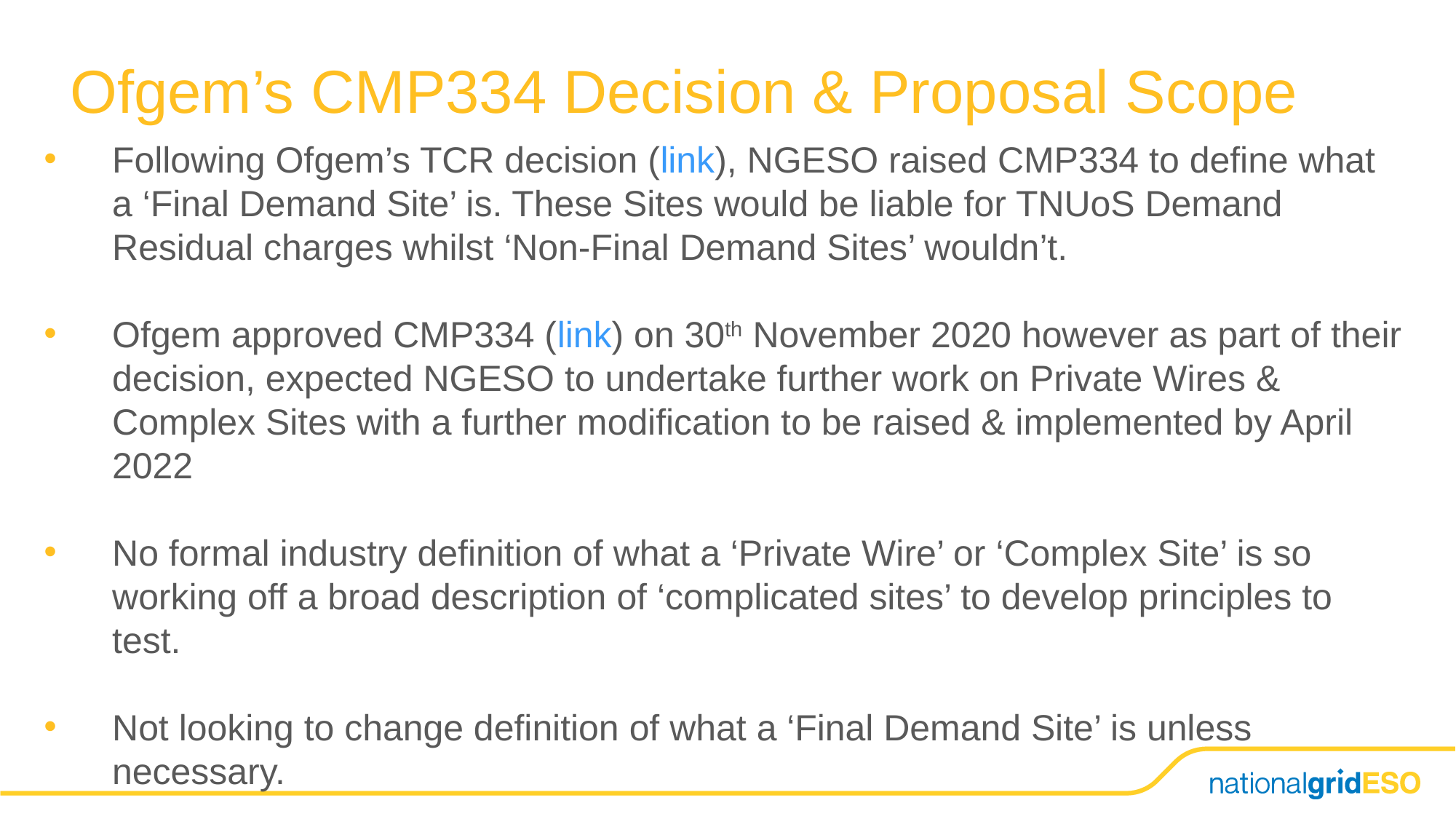

# Ofgem’s CMP334 Decision & Proposal Scope
Following Ofgem’s TCR decision (link), NGESO raised CMP334 to define what a ‘Final Demand Site’ is. These Sites would be liable for TNUoS Demand Residual charges whilst ‘Non-Final Demand Sites’ wouldn’t.

Ofgem approved CMP334 (link) on 30th November 2020 however as part of their decision, expected NGESO to undertake further work on Private Wires & Complex Sites with a further modification to be raised & implemented by April 2022

No formal industry definition of what a ‘Private Wire’ or ‘Complex Site’ is so working off a broad description of ‘complicated sites’ to develop principles to test.

Not looking to change definition of what a ‘Final Demand Site’ is unless necessary.